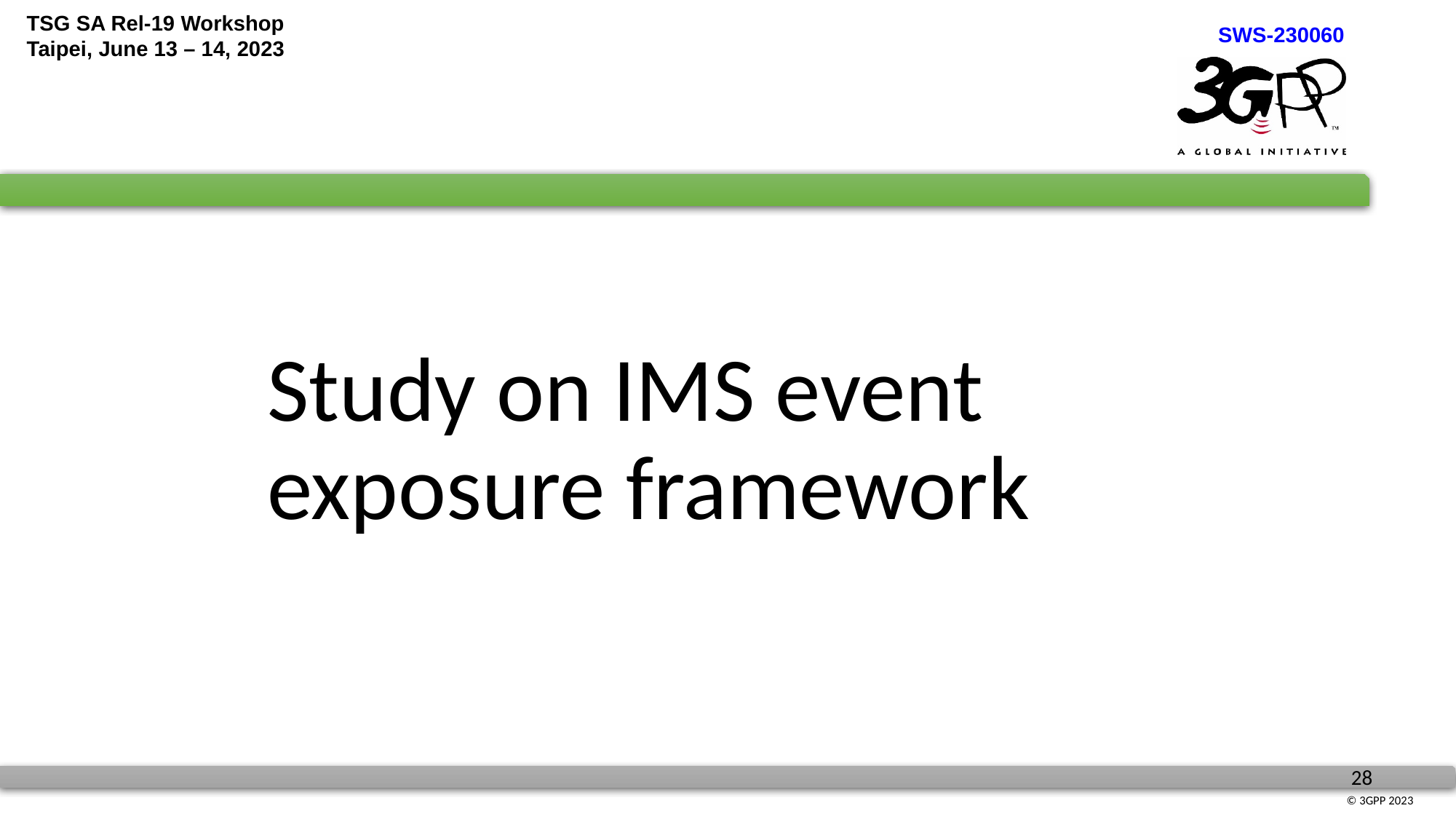

# Study on IMS event exposure framework